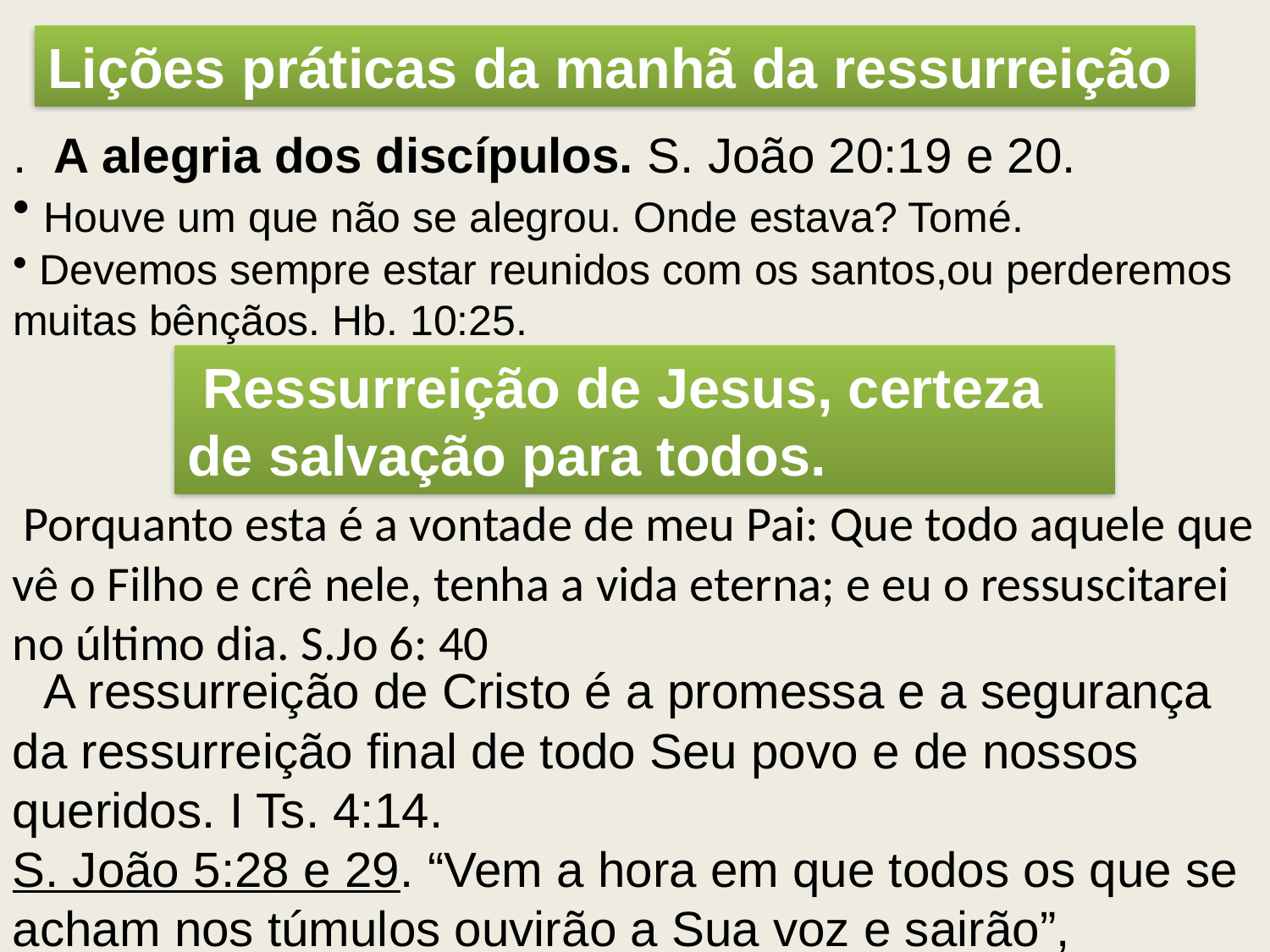

Lições práticas da manhã da ressurreição
.  A alegria dos discípulos. S. João 20:19 e 20.
 Houve um que não se alegrou. Onde estava? Tomé.
 Devemos sempre estar reunidos com os santos,ou perderemos muitas bênçãos. Hb. 10:25.

 Ressurreição de Jesus, certeza de salvação para todos.
 Porquanto esta é a vontade de meu Pai: Que todo aquele que vê o Filho e crê nele, tenha a vida eterna; e eu o ressuscitarei no último dia. S.Jo 6: 40
  A ressurreição de Cristo é a promessa e a segurança da ressurreição final de todo Seu povo e de nossos queridos. I Ts. 4:14.
S. João 5:28 e 29. “Vem a hora em que todos os que se acham nos túmulos ouvirão a Sua voz e sairão”,